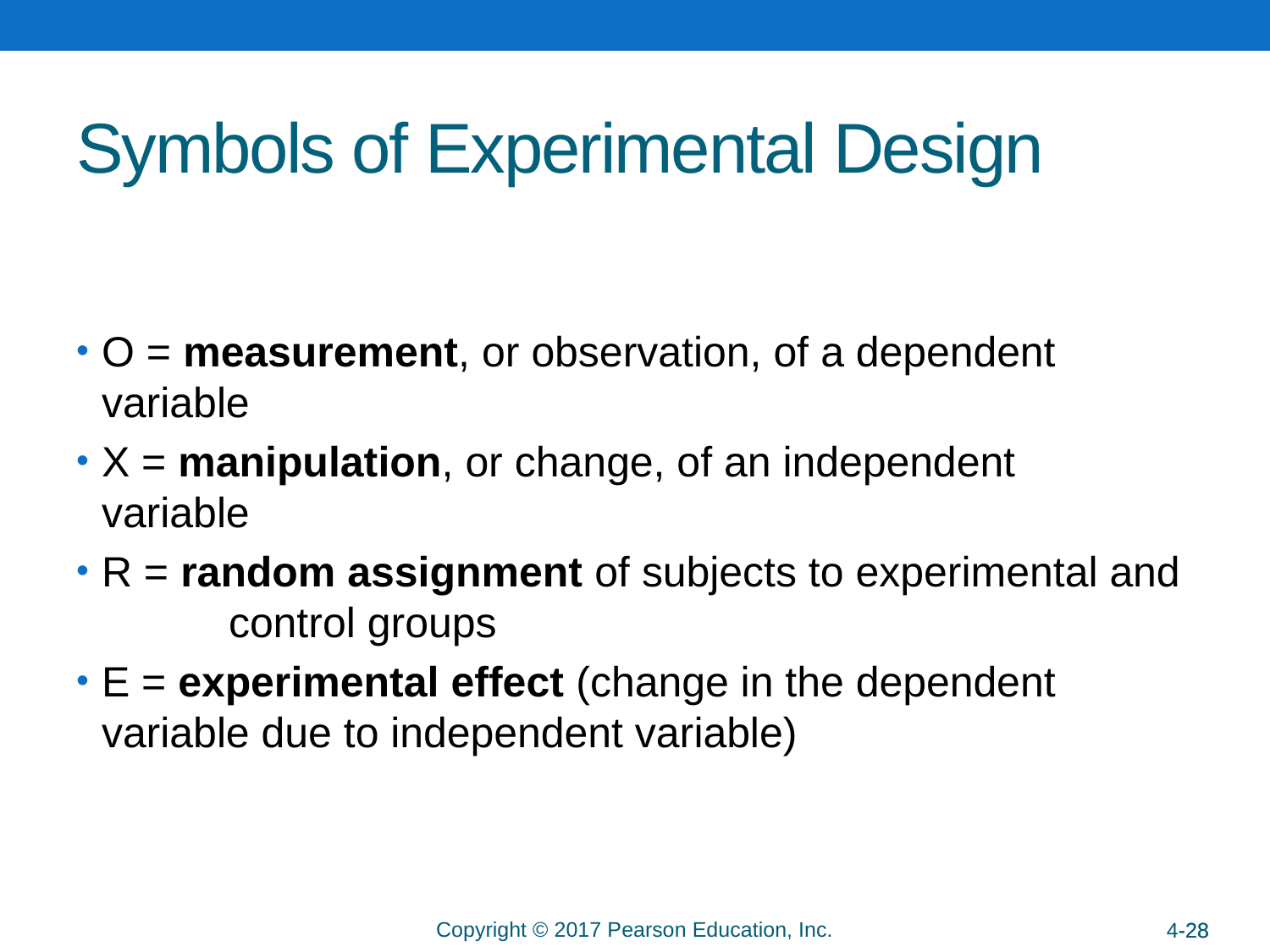

# Symbols of Experimental Design
O = measurement, or observation, of a dependent 	variable
X = manipulation, or change, of an independent 	variable
R = random assignment of subjects to experimental and 	control groups
E = experimental effect (change in the dependent 	variable due to independent variable)